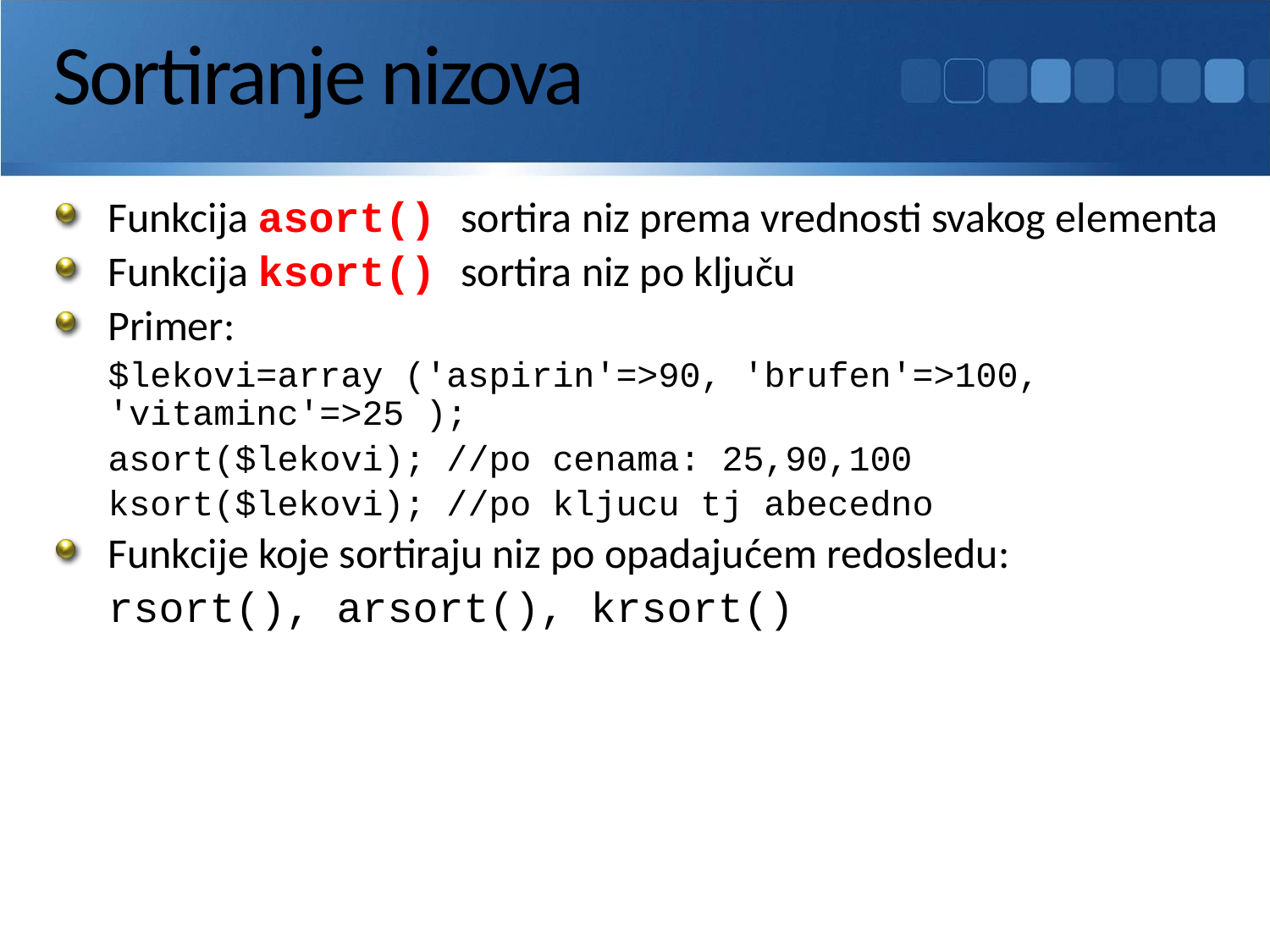

# Sortiranje nizova
Funkcija asort() sortira niz prema vrednosti svakog elementa
Funkcija ksort() sortira niz po ključu
Primer:
	$lekovi=array ('aspirin'=>90, 'brufen'=>100, 'vitaminc'=>25 );
	asort($lekovi); //po cenama: 25,90,100
	ksort($lekovi); //po kljucu tj abecedno
Funkcije koje sortiraju niz po opadajućem redosledu:
	rsort(), arsort(), krsort()

Upotreba nizova
142